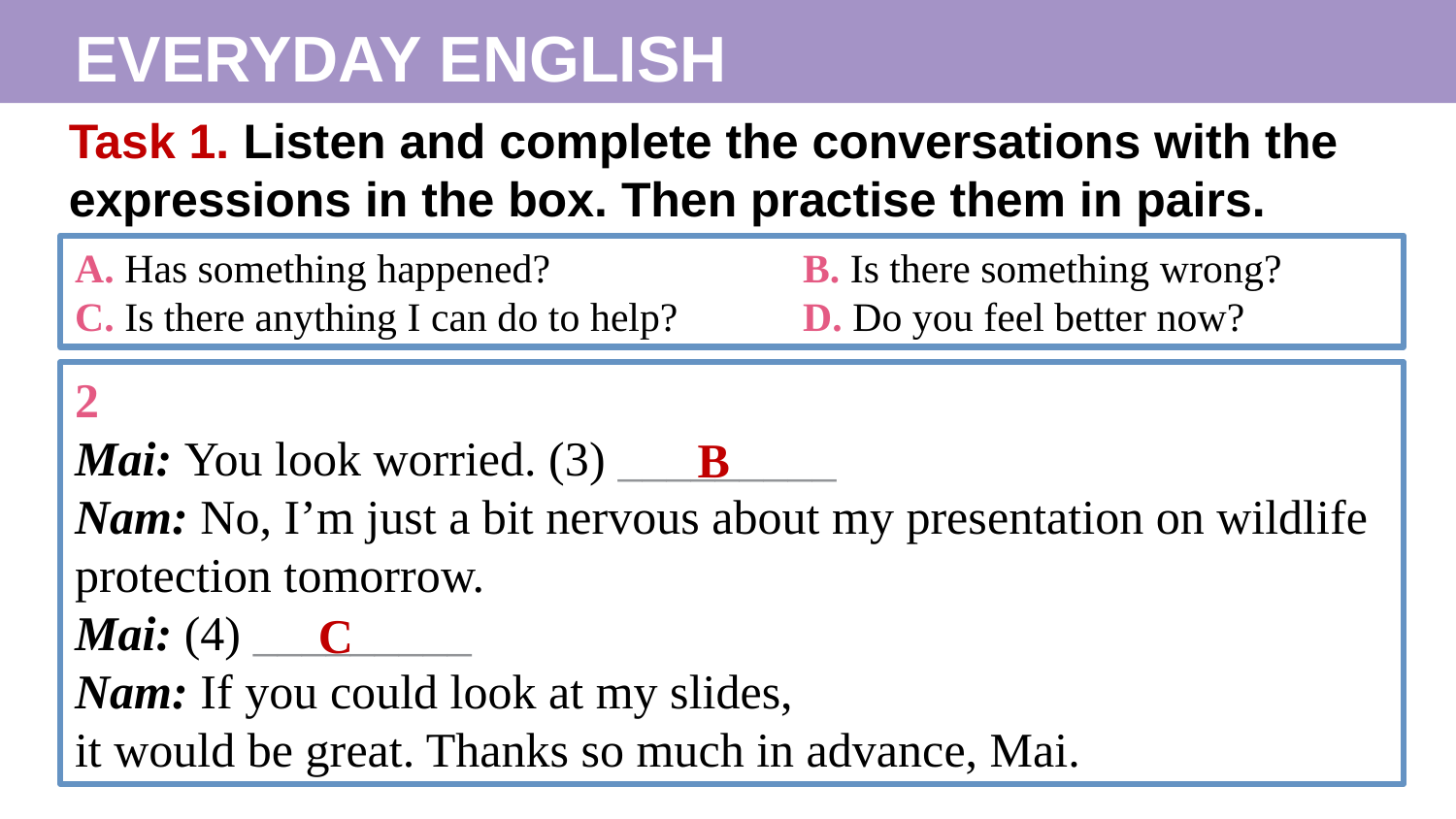

EVERYDAY ENGLISH
Task 1. Listen and complete the conversations with the expressions in the box. Then practise them in pairs.
A. Has something happened?		B. Is there something wrong?
C. Is there anything I can do to help?	D. Do you feel better now?
2
Mai: You look worried. (3) _________
Nam: No, I’m just a bit nervous about my presentation on wildlife protection tomorrow.
Mai: (4) _________
Nam: If you could look at my slides,
it would be great. Thanks so much in advance, Mai.
B
C